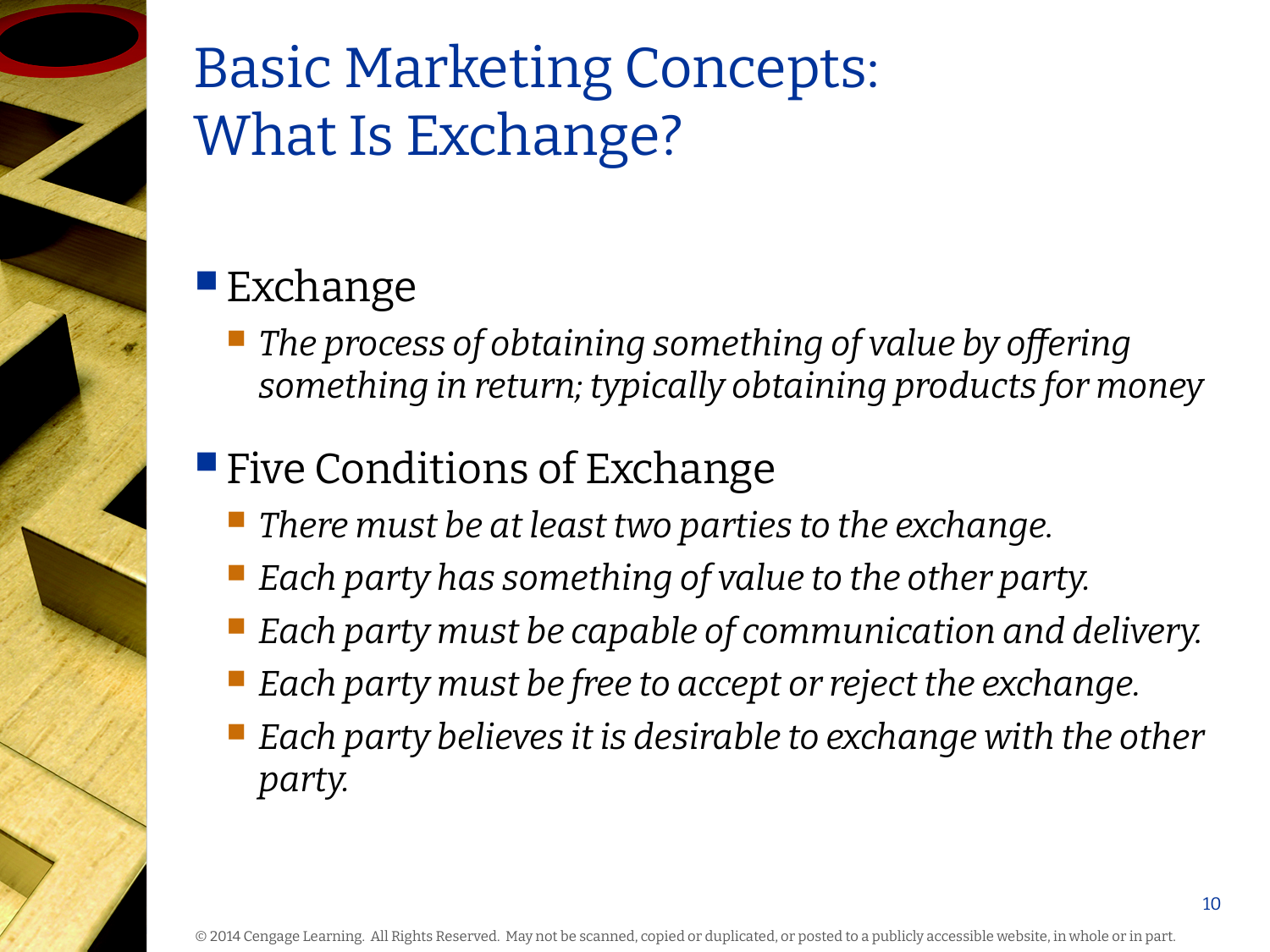

# Basic Marketing Concepts: What Is Exchange?

Exchange
The process of obtaining something of value by offering something in return; typically obtaining products for money
Five Conditions of Exchange
There must be at least two parties to the exchange.
Each party has something of value to the other party.
Each party must be capable of communication and delivery.
Each party must be free to accept or reject the exchange.
Each party believes it is desirable to exchange with the other party.
10